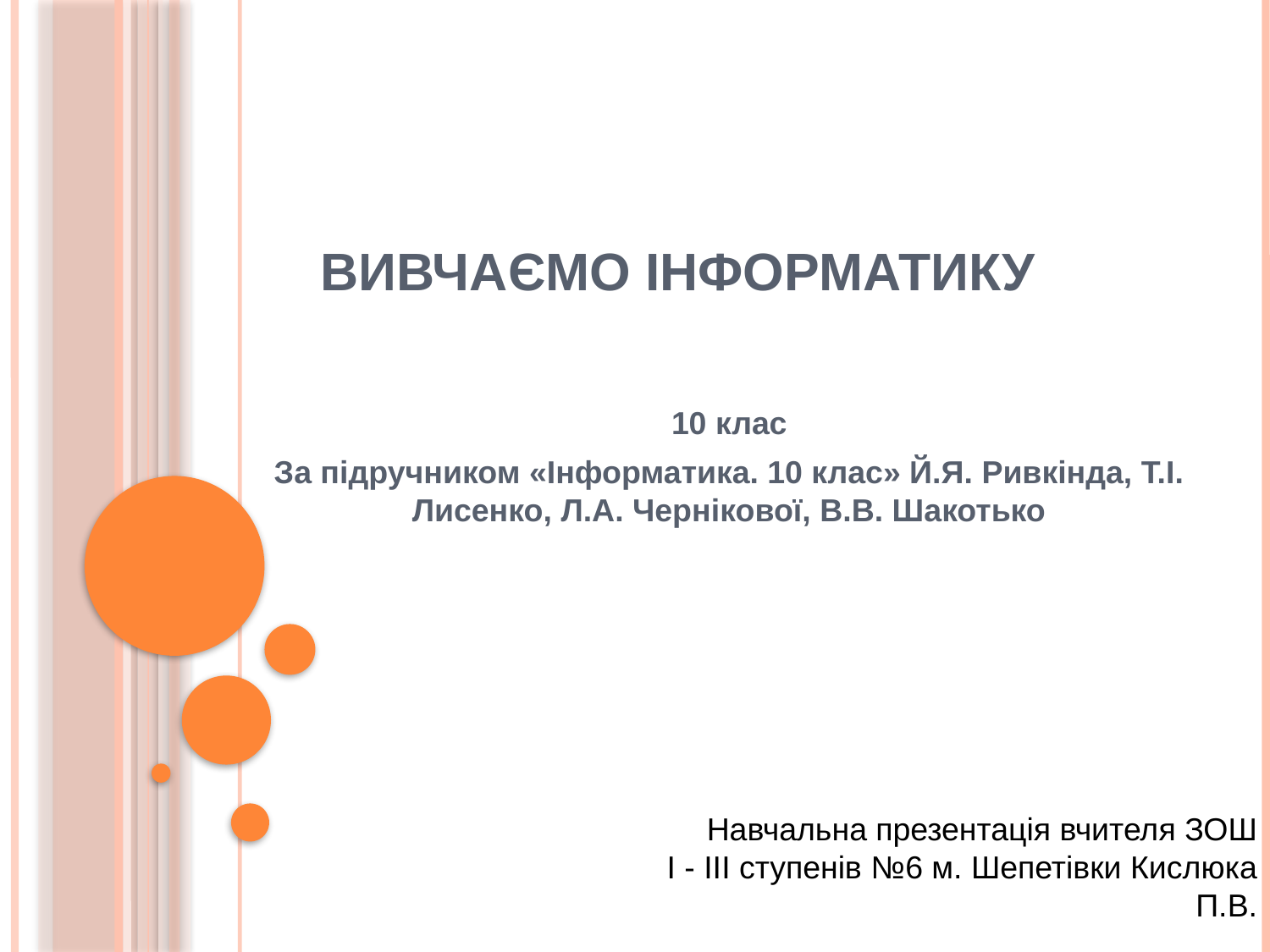

# Вивчаємо інформатику
10 клас
За підручником «Інформатика. 10 клас» Й.Я. Ривкінда, Т.І. Лисенко, Л.А. Чернікової, В.В. Шакотько

Навчальна презентація вчителя ЗОШ
І - ІІІ ступенів №6 м. Шепетівки Кислюка П.В.